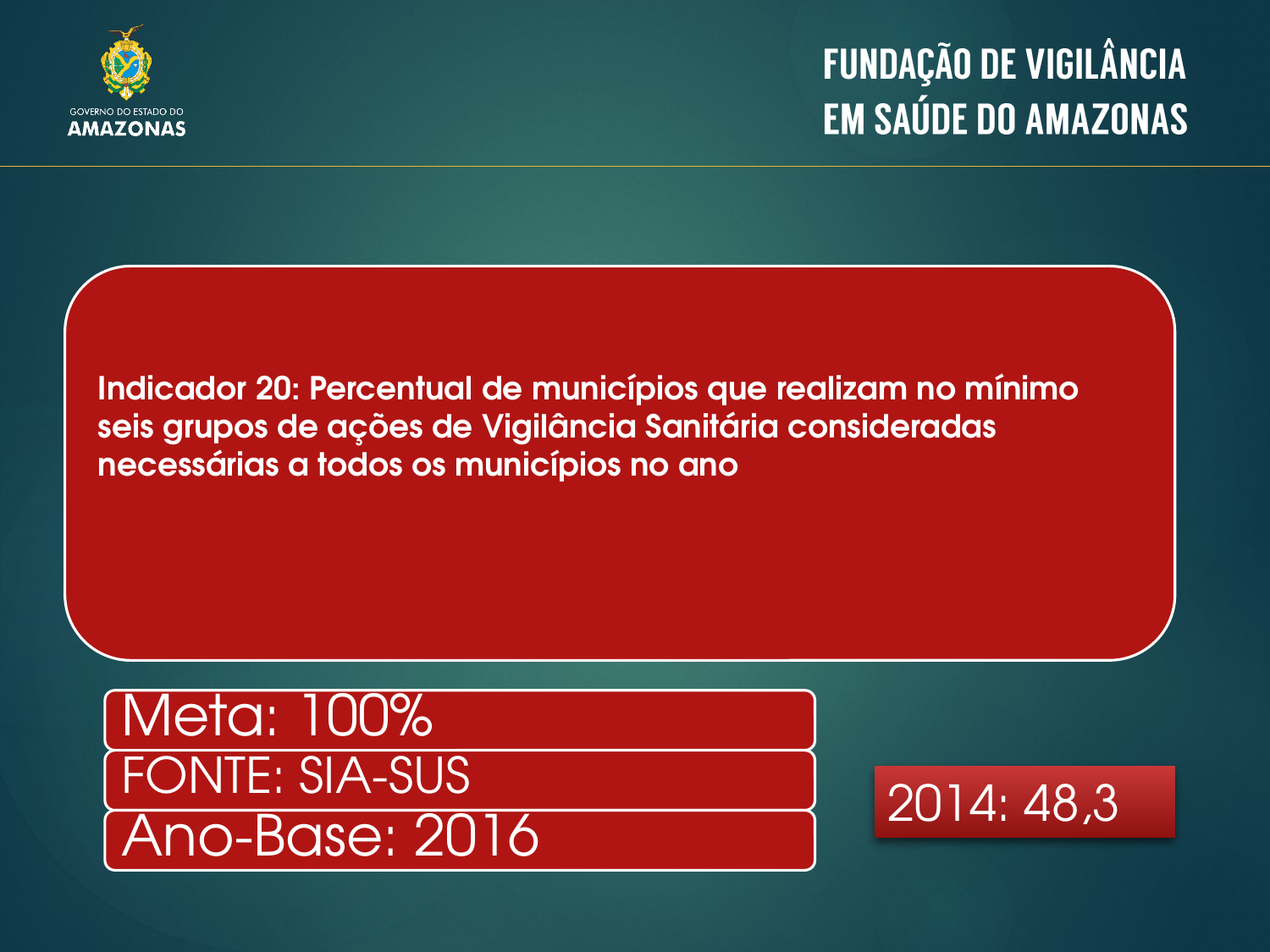

Indicador 20: Percentual de municípios que realizam no mínimo seis grupos de ações de Vigilância Sanitária consideradas necessárias a todos os municípios no ano
Meta: 100%
Ano-Base: 2016
FONTE: SIA-SUS
2014: 48,3